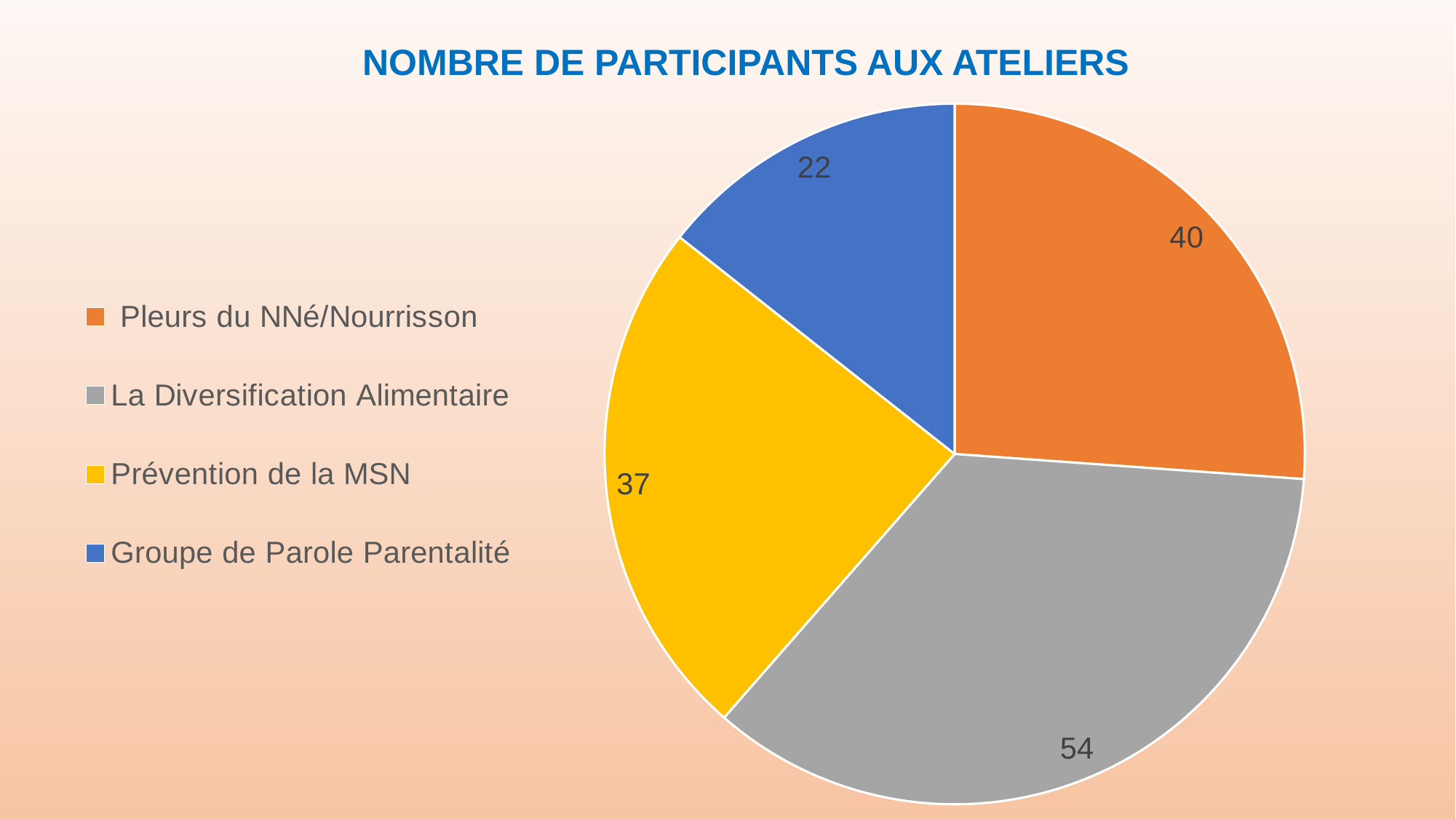

NOMBRE DE PARTICIPANTS AUX ATELIERS

### Chart

| Category | Nombre de participants |
|---|---|
|  | None |
|  Pleurs du NNé/Nourrisson | 40.0 |
| La Diversification Alimentaire | 54.0 |
| Prévention de la MSN | 37.0 |
| Groupe de Parole Parentalité | 22.0 |